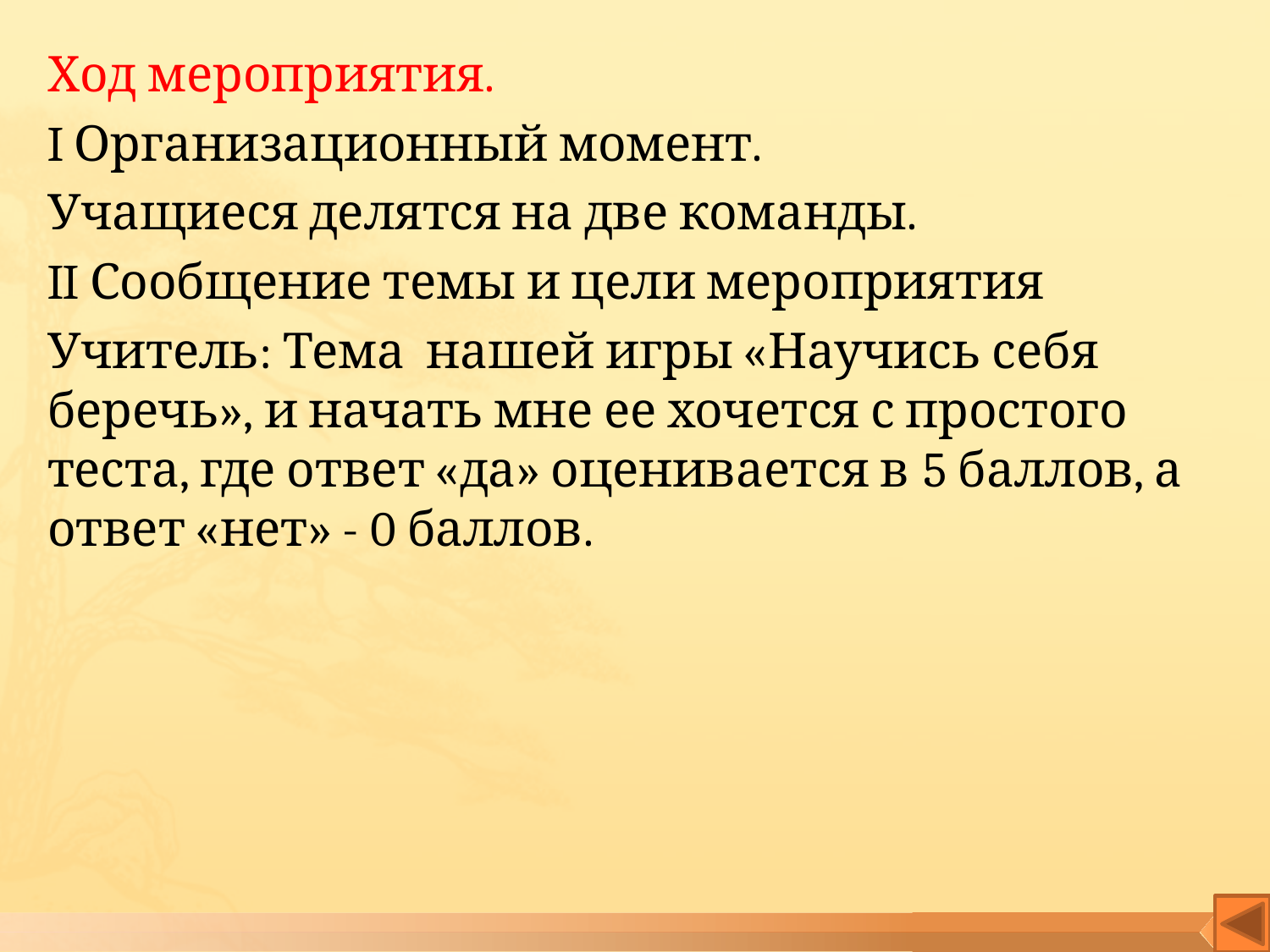

Ход мероприятия.
I Организационный момент.
Учащиеся делятся на две команды.
II Сообщение темы и цели мероприятия
Учитель: Тема  нашей игры «Научись себя беречь», и начать мне ее хочется с простого теста, где ответ «да» оценивается в 5 баллов, а ответ «нет» - 0 баллов.